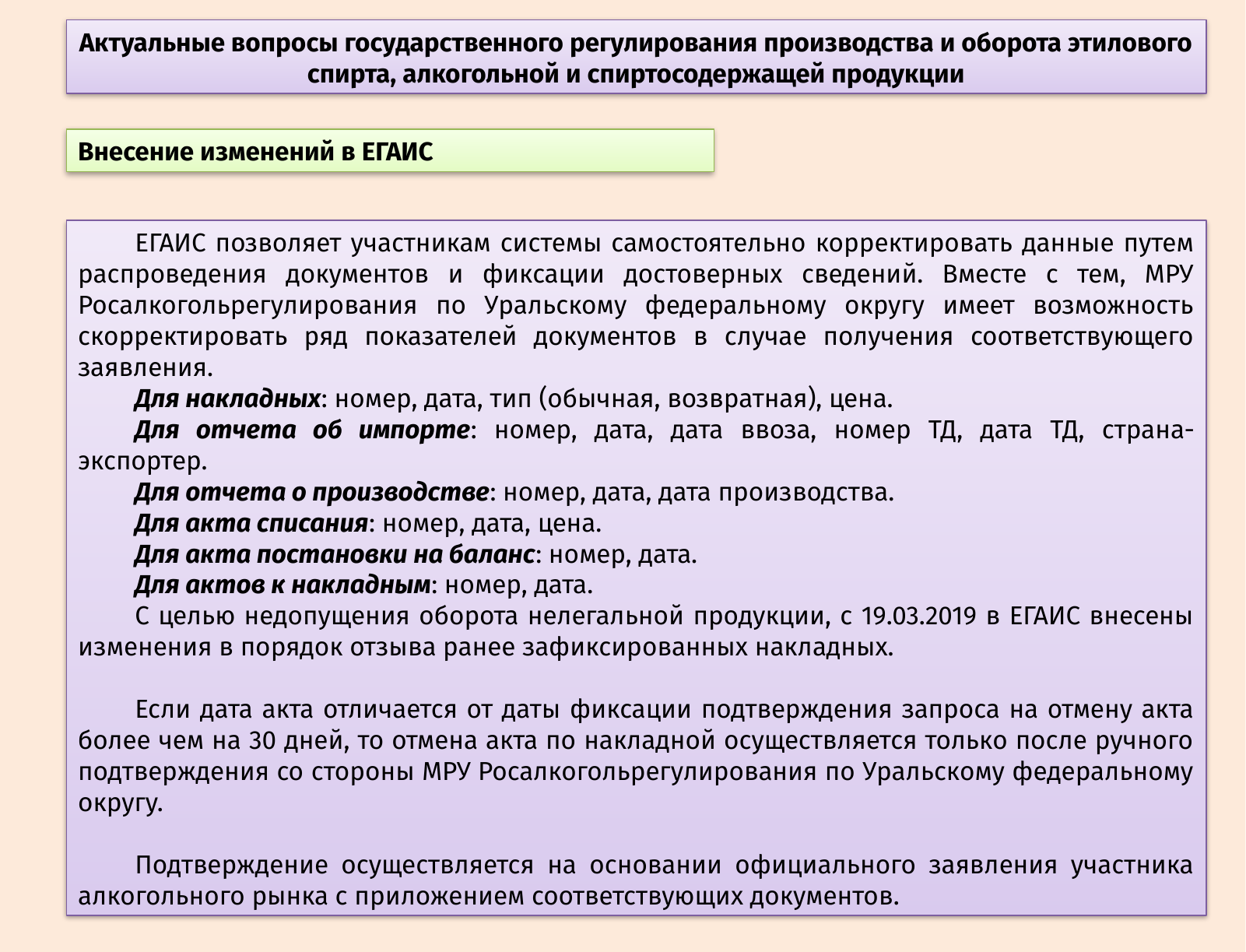

Актуальные вопросы государственного регулирования производства и оборота этилового спирта, алкогольной и спиртосодержащей продукции
Внесение изменений в ЕГАИС
ЕГАИС позволяет участникам системы самостоятельно корректировать данные путем распроведения документов и фиксации достоверных сведений. Вместе с тем, МРУ Росалкогольрегулирования по Уральскому федеральному округу имеет возможность скорректировать ряд показателей документов в случае получения соответствующего заявления.
Для накладных: номер, дата, тип (обычная, возвратная), цена.
Для отчета об импорте: номер, дата, дата ввоза, номер ТД, дата ТД, страна-экспортер.
Для отчета о производстве: номер, дата, дата производства.
Для акта списания: номер, дата, цена.
Для акта постановки на баланс: номер, дата.
Для актов к накладным: номер, дата.
С целью недопущения оборота нелегальной продукции, с 19.03.2019 в ЕГАИС внесены изменения в порядок отзыва ранее зафиксированных накладных.

Если дата акта отличается от даты фиксации подтверждения запроса на отмену акта более чем на 30 дней, то отмена акта по накладной осуществляется только после ручного подтверждения со стороны МРУ Росалкогольрегулирования по Уральскому федеральному округу.

Подтверждение осуществляется на основании официального заявления участника алкогольного рынка с приложением соответствующих документов.
11